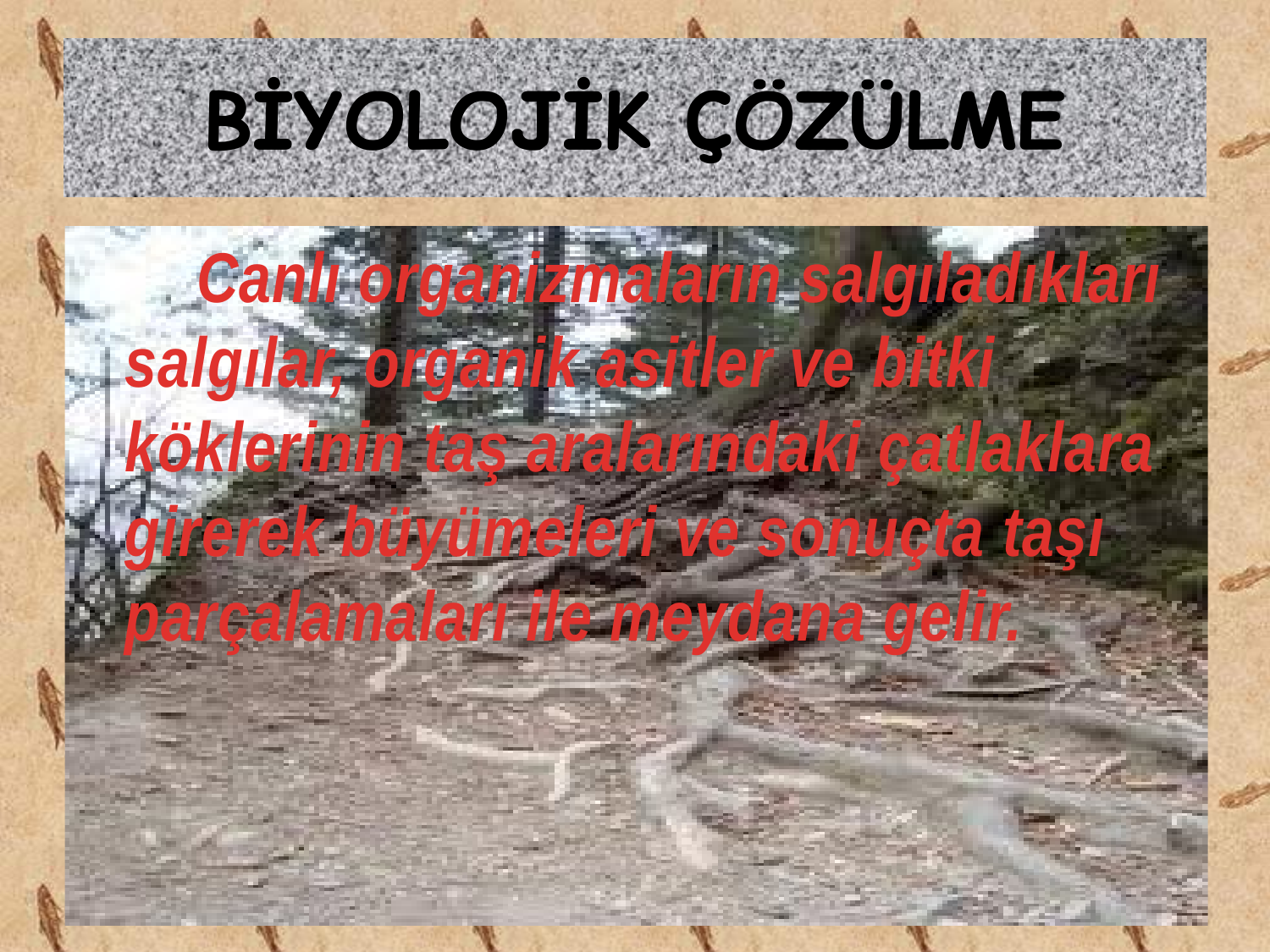

# BİYOLOJİK ÇÖZÜLME
       Canlı organizmaların salgıladıkları salgılar, organik asitler ve bitki köklerinin taş aralarındaki çatlaklara girerek büyümeleri ve sonuçta taşı parçalamaları ile meydana gelir.